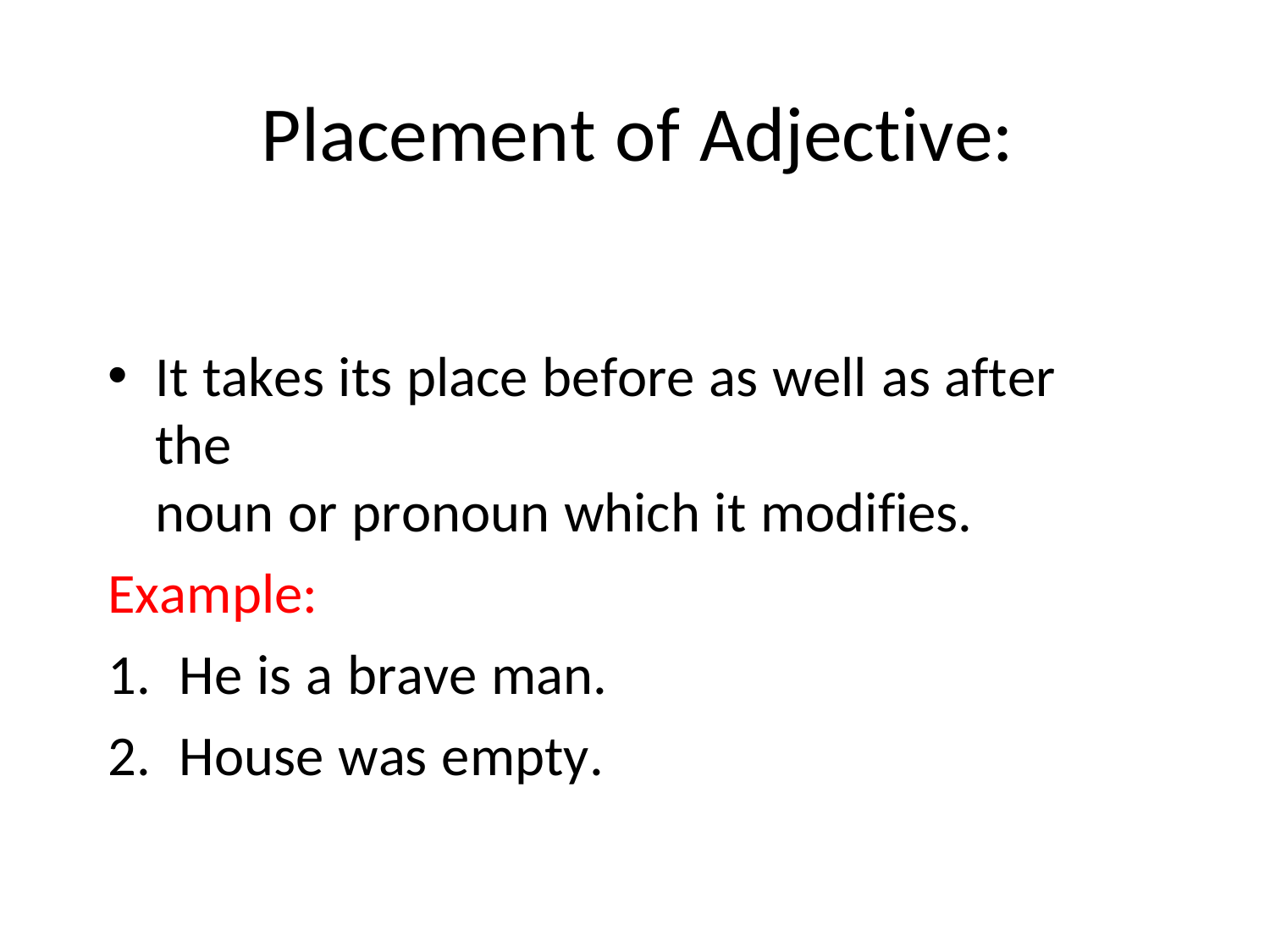

# Placement of Adjective:
It takes its place before as well as after the
noun or pronoun which it modifies.
Example:
He is a brave man.
House was empty.